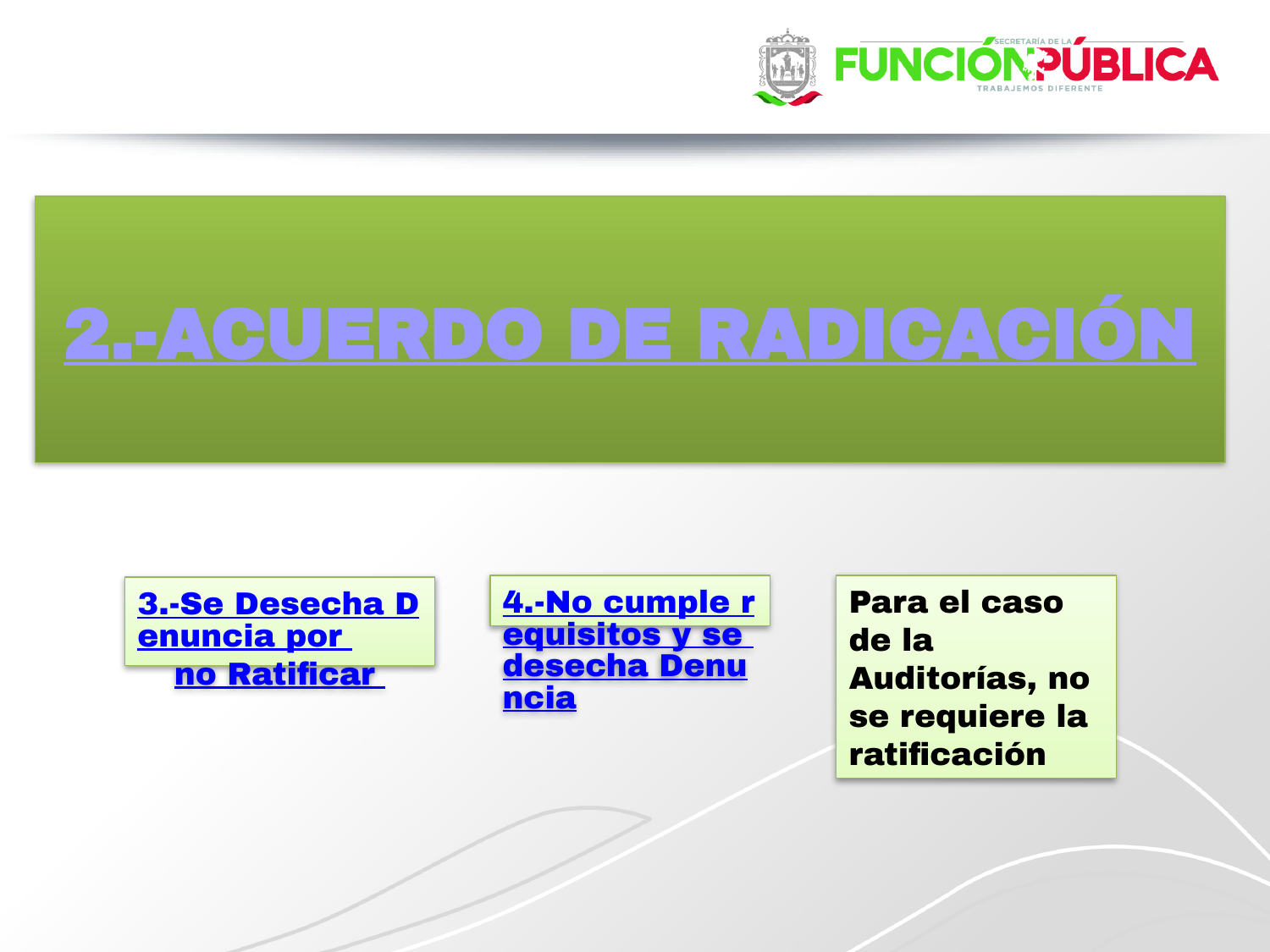

2.-ACUERDO DE RADICACIÓN

4.-No cumple requisitos y se desecha Denuncia
Para el caso de la Auditorías, no se requiere la ratificación
3.-Se Desecha Denuncia por no Ratificar